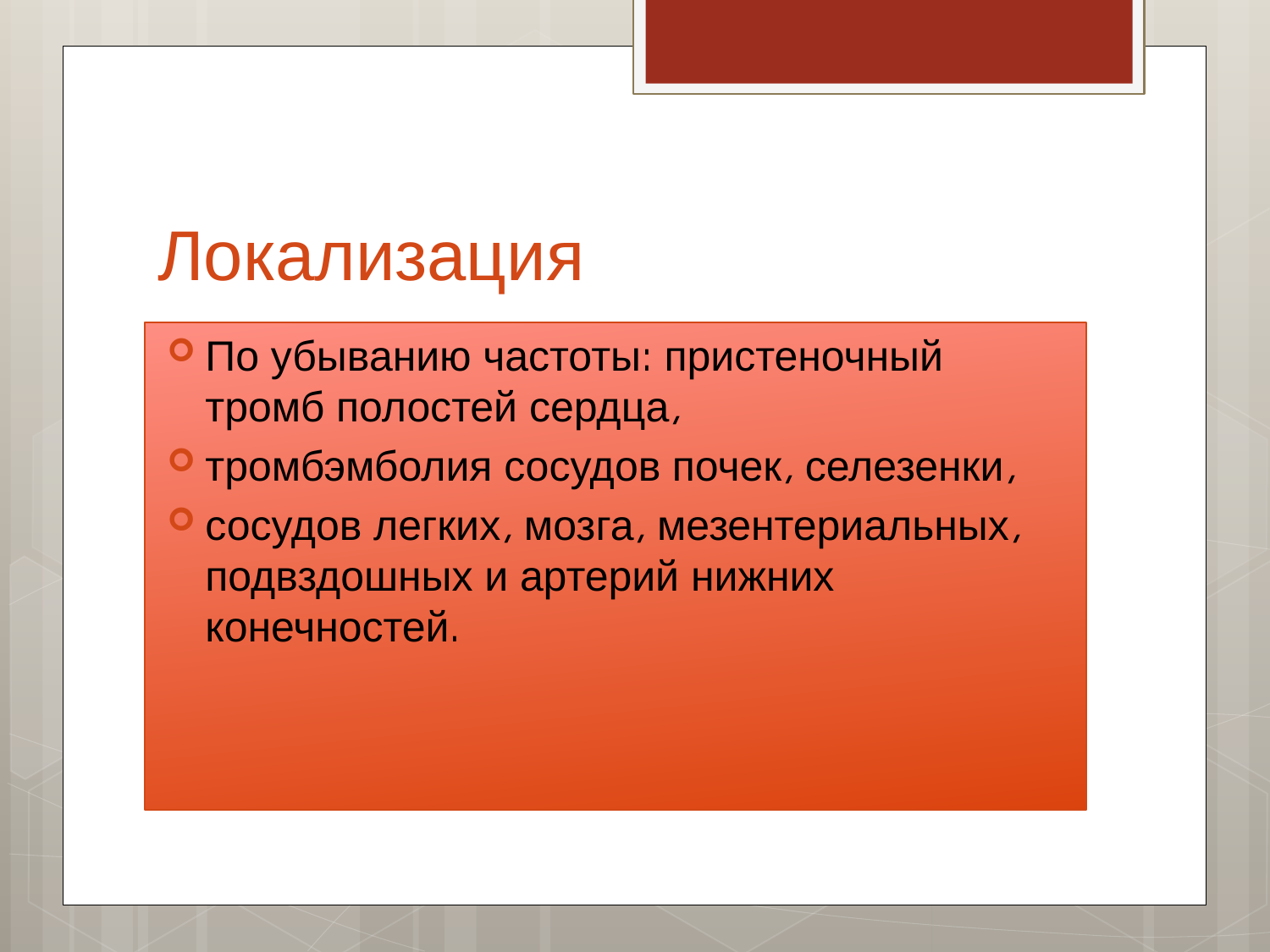

# Локализация
По убыванию частоты: пристеночный тромб полостей сердца,
тромбэмболия сосудов почек, селезенки,
сосудов легких, мозга, мезентериальных, подвздошных и артерий нижних конечностей.